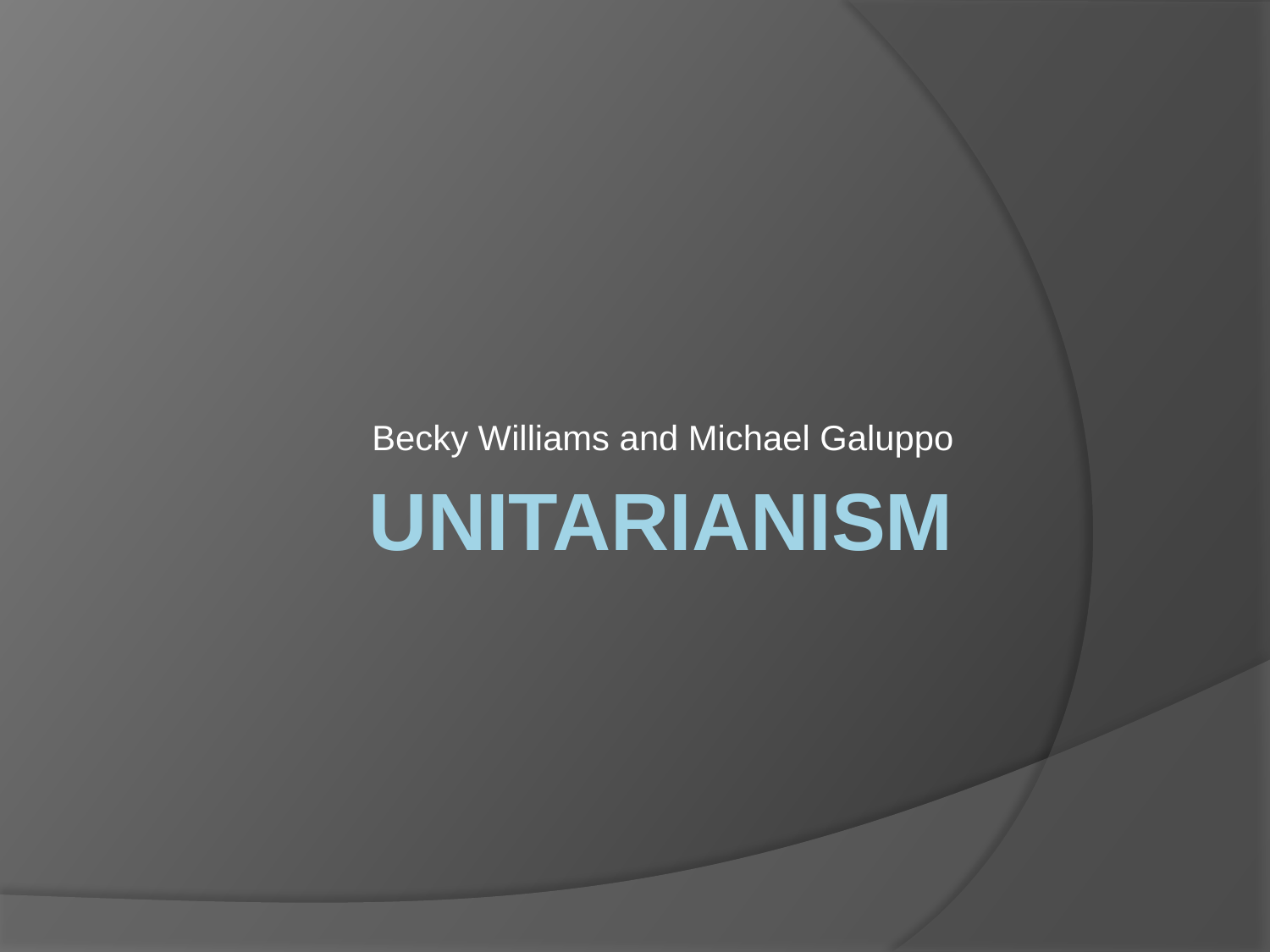

Becky Williams and Michael Galuppo
# Unitarianism